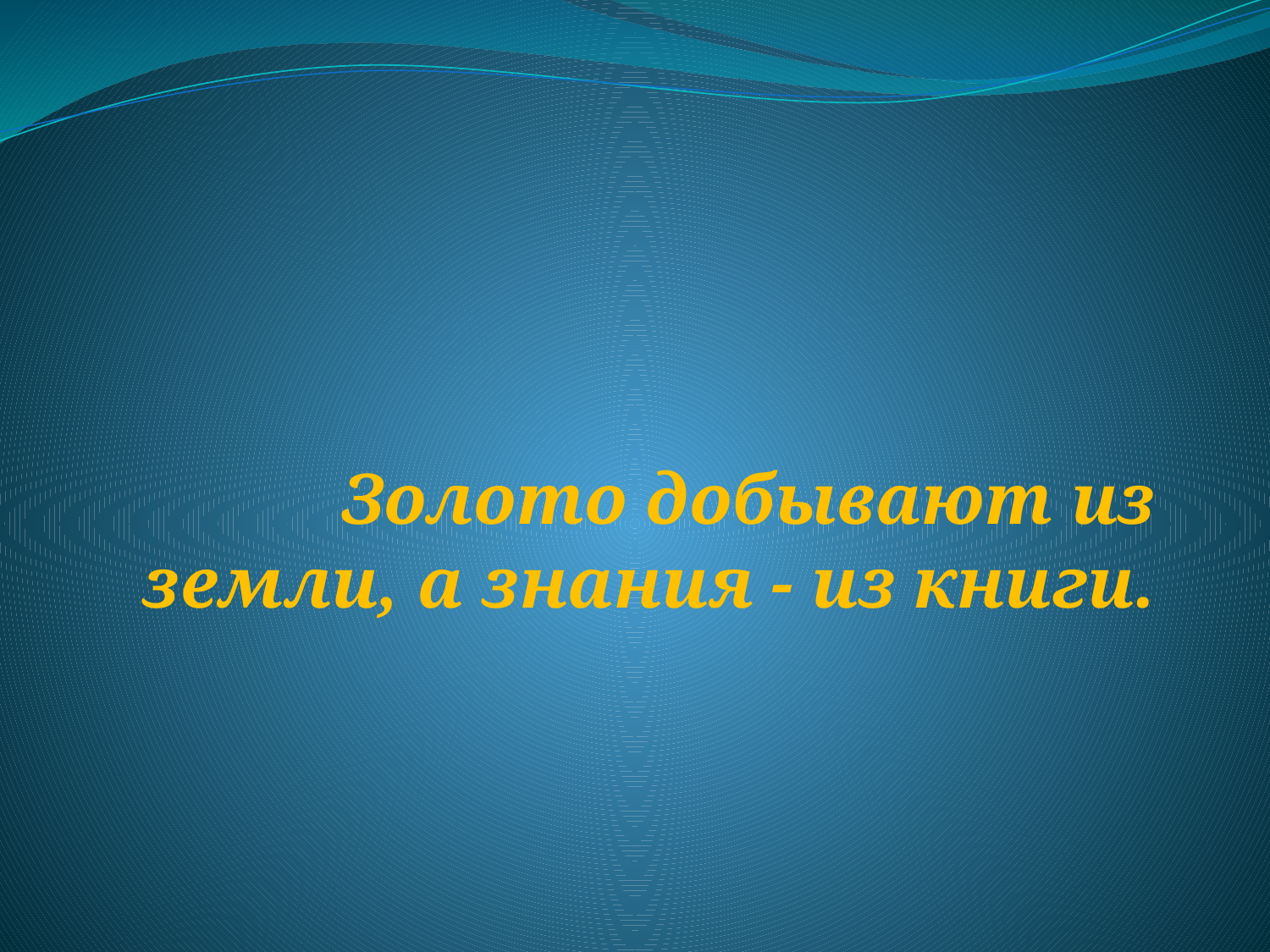

#
Золото добывают из земли, а знания - из книги.